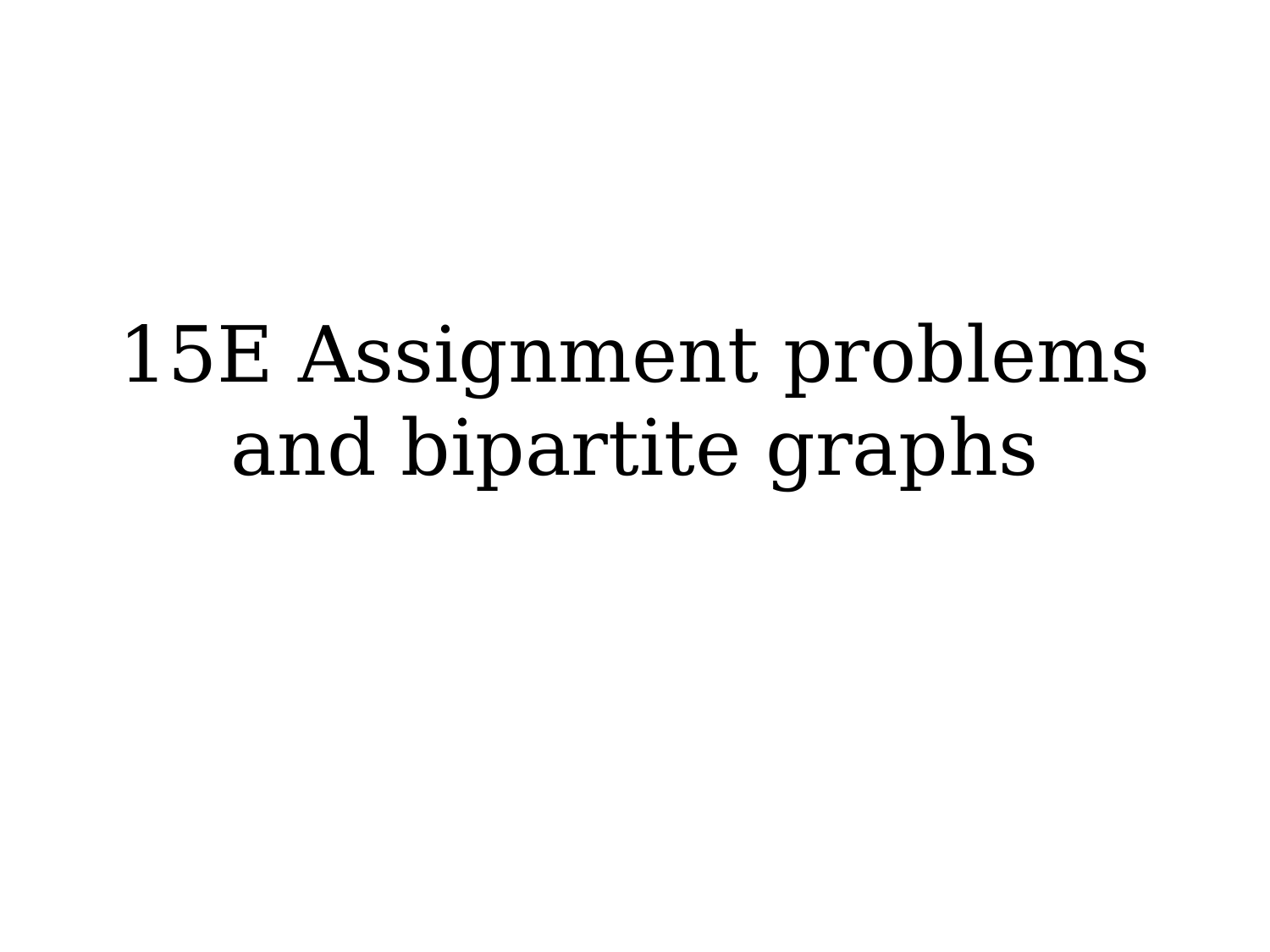

# 15E Assignment problems and bipartite graphs